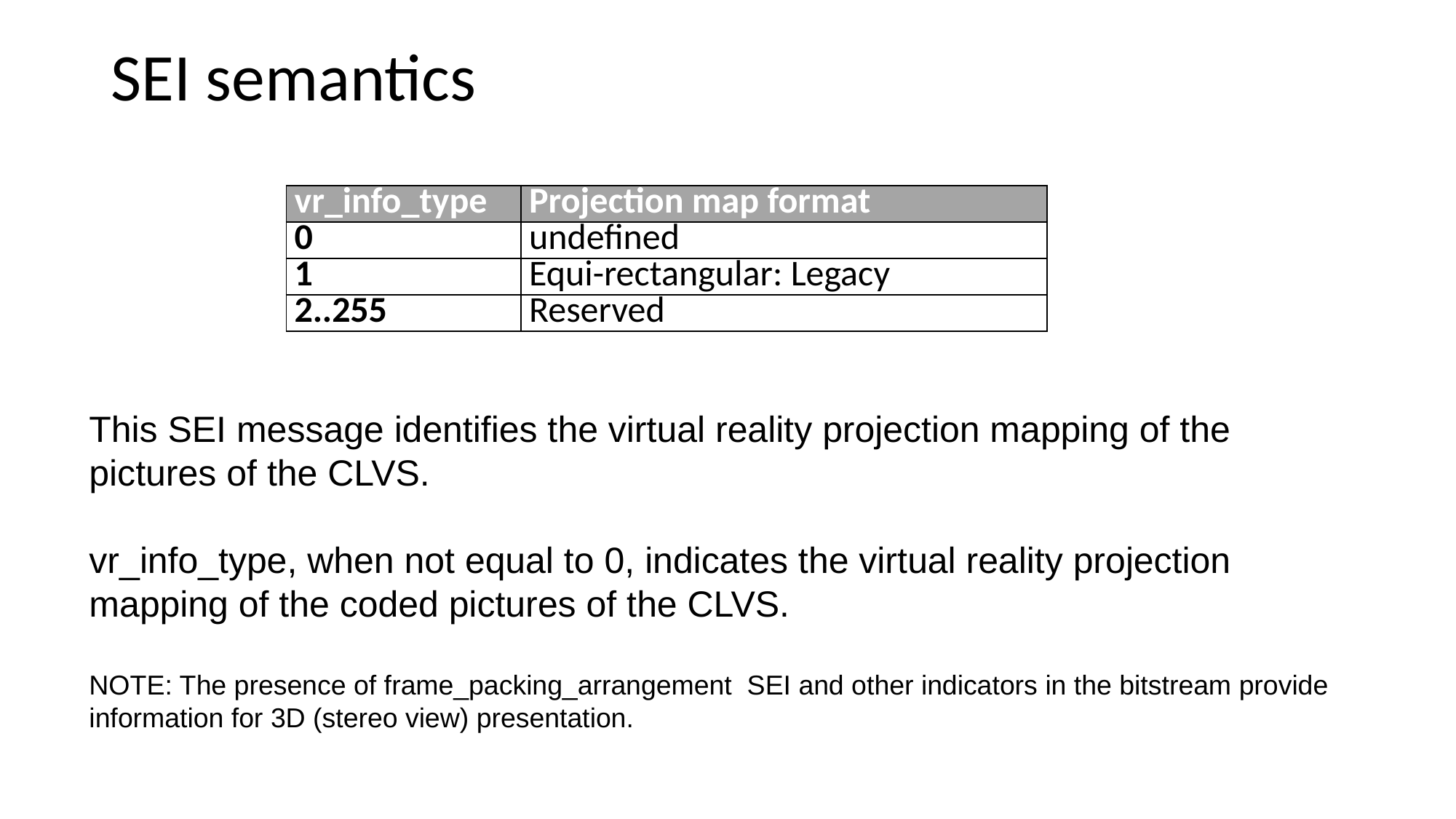

# SEI semantics
| vr\_info\_type | Projection map format |
| --- | --- |
| 0 | undefined |
| 1 | Equi-rectangular: Legacy |
| 2..255 | Reserved |
This SEI message identifies the virtual reality projection mapping of the pictures of the CLVS.

vr_info_type, when not equal to 0, indicates the virtual reality projection mapping of the coded pictures of the CLVS.

NOTE: The presence of frame_packing_arrangement  SEI and other indicators in the bitstream provide information for 3D (stereo view) presentation.